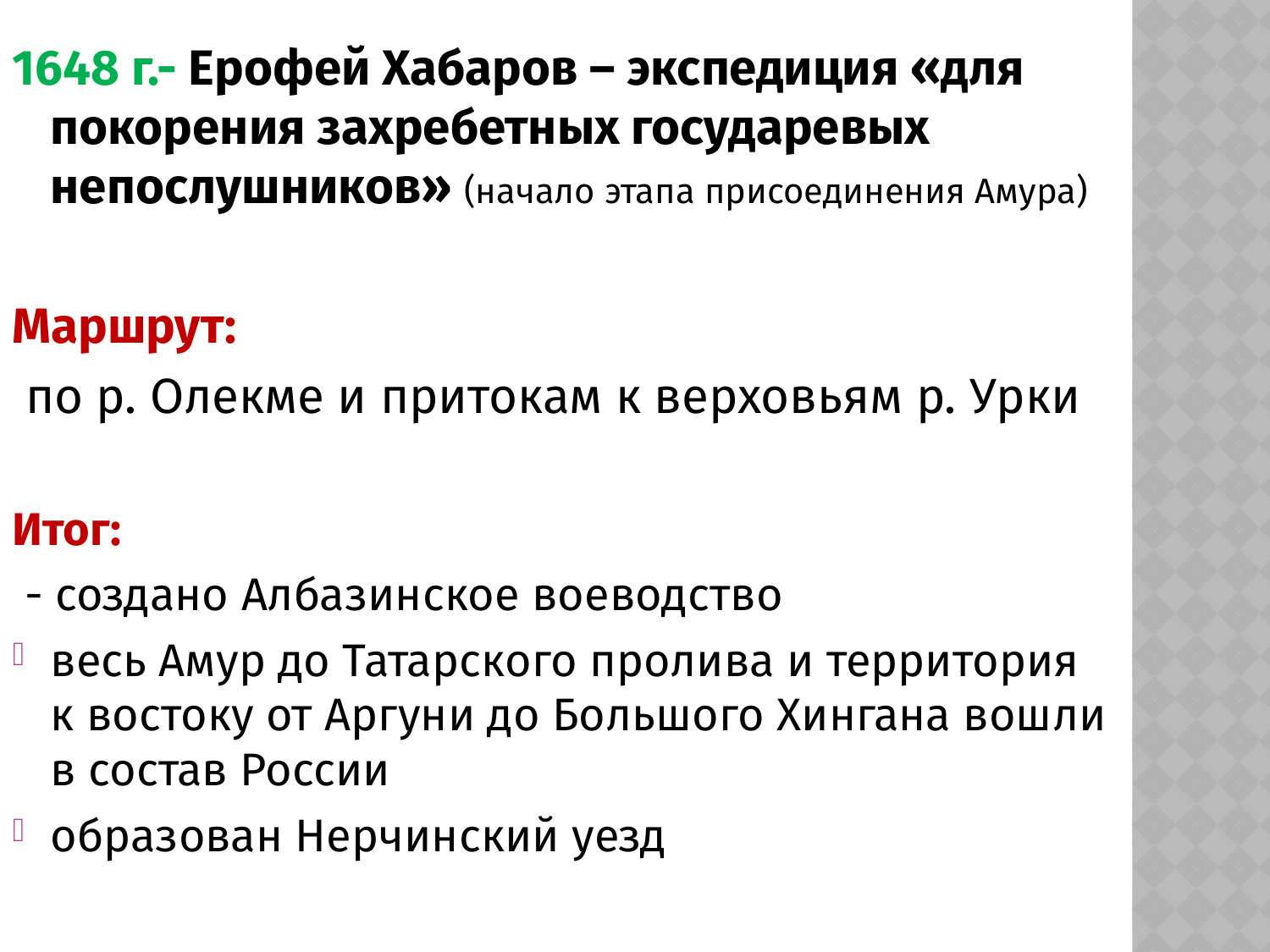

1648 г.- Ерофей Хабаров – экспедиция «для покорения захребетных государевых непослушников» (начало этапа присоединения Амура)

Маршрут:
 по р. Олекме и притокам к верховьям р. Урки

Итог:
 - создано Албазинское воеводство
весь Амур до Татарского пролива и территория к востоку от Аргуни до Большого Хингана вошли в состав России
образован Нерчинский уезд